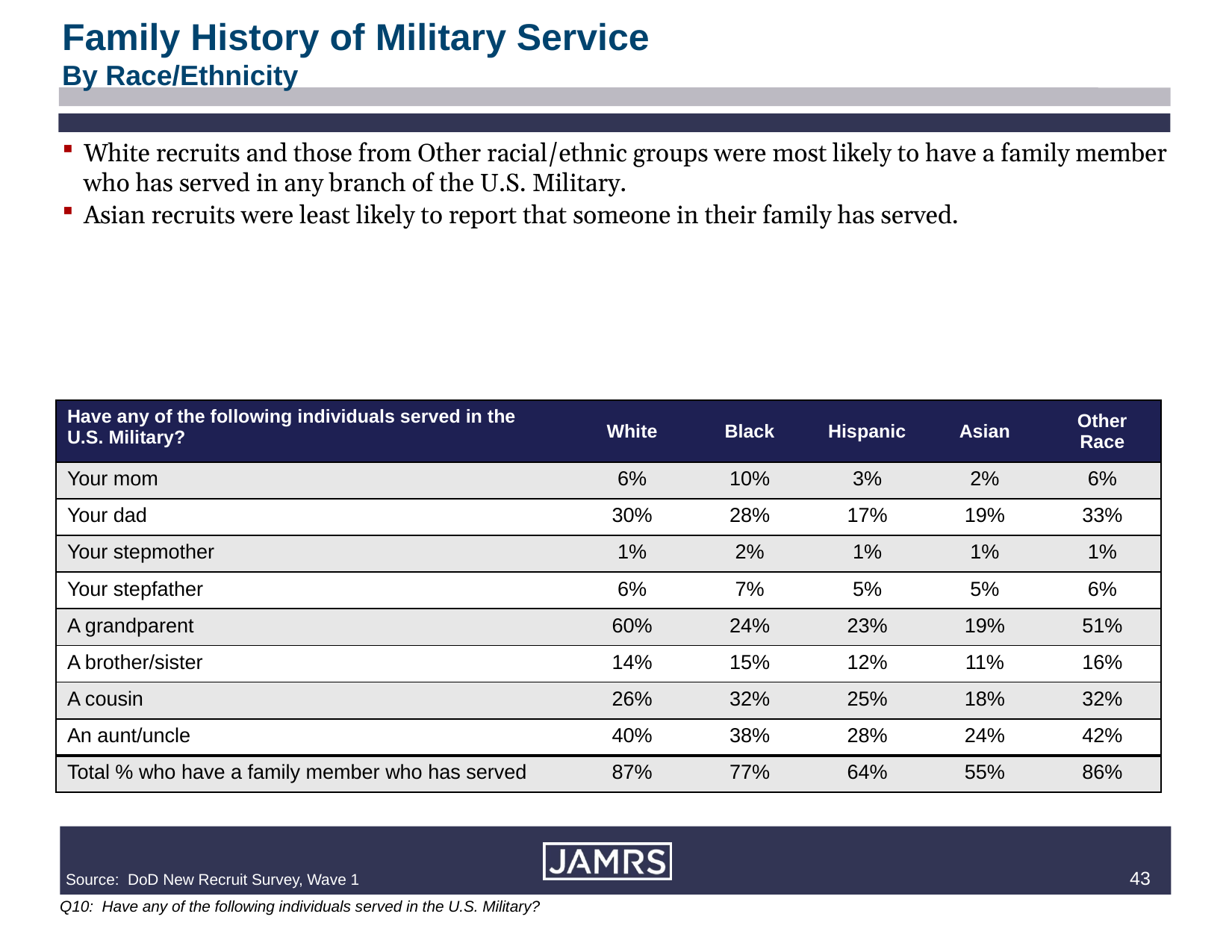

Family History of Military Service
By Race/Ethnicity
White recruits and those from Other racial/ethnic groups were most likely to have a family member who has served in any branch of the U.S. Military.
Asian recruits were least likely to report that someone in their family has served.

| Have any of the following individuals served in the U.S. Military? | White | Black | Hispanic | Asian | Other Race |
| --- | --- | --- | --- | --- | --- |
| Your mom | 6% | 10% | 3% | 2% | 6% |
| Your dad | 30% | 28% | 17% | 19% | 33% |
| Your stepmother | 1% | 2% | 1% | 1% | 1% |
| Your stepfather | 6% | 7% | 5% | 5% | 6% |
| A grandparent | 60% | 24% | 23% | 19% | 51% |
| A brother/sister | 14% | 15% | 12% | 11% | 16% |
| A cousin | 26% | 32% | 25% | 18% | 32% |
| An aunt/uncle | 40% | 38% | 28% | 24% | 42% |
| Total % who have a family member who has served | 87% | 77% | 64% | 55% | 86% |
43
Source:  DoD New Recruit Survey, Wave 1
	Q10:  Have any of the following individuals served in the U.S. Military?